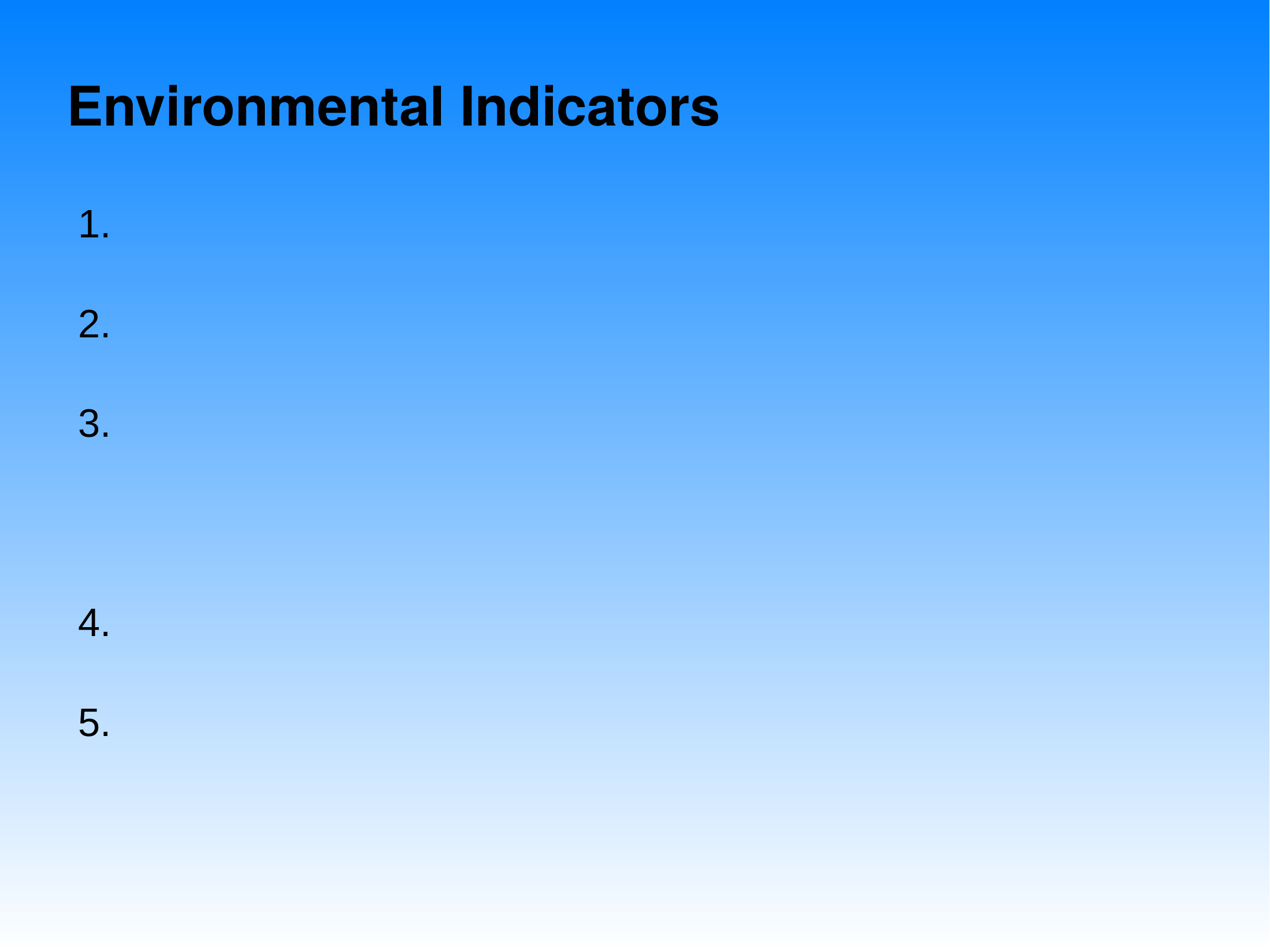

# Environmental Indicators
Environmental indicators help us describe the current state of an environmental system. The five key global environmental indicators are:

1.
2.
3.

4.
5.